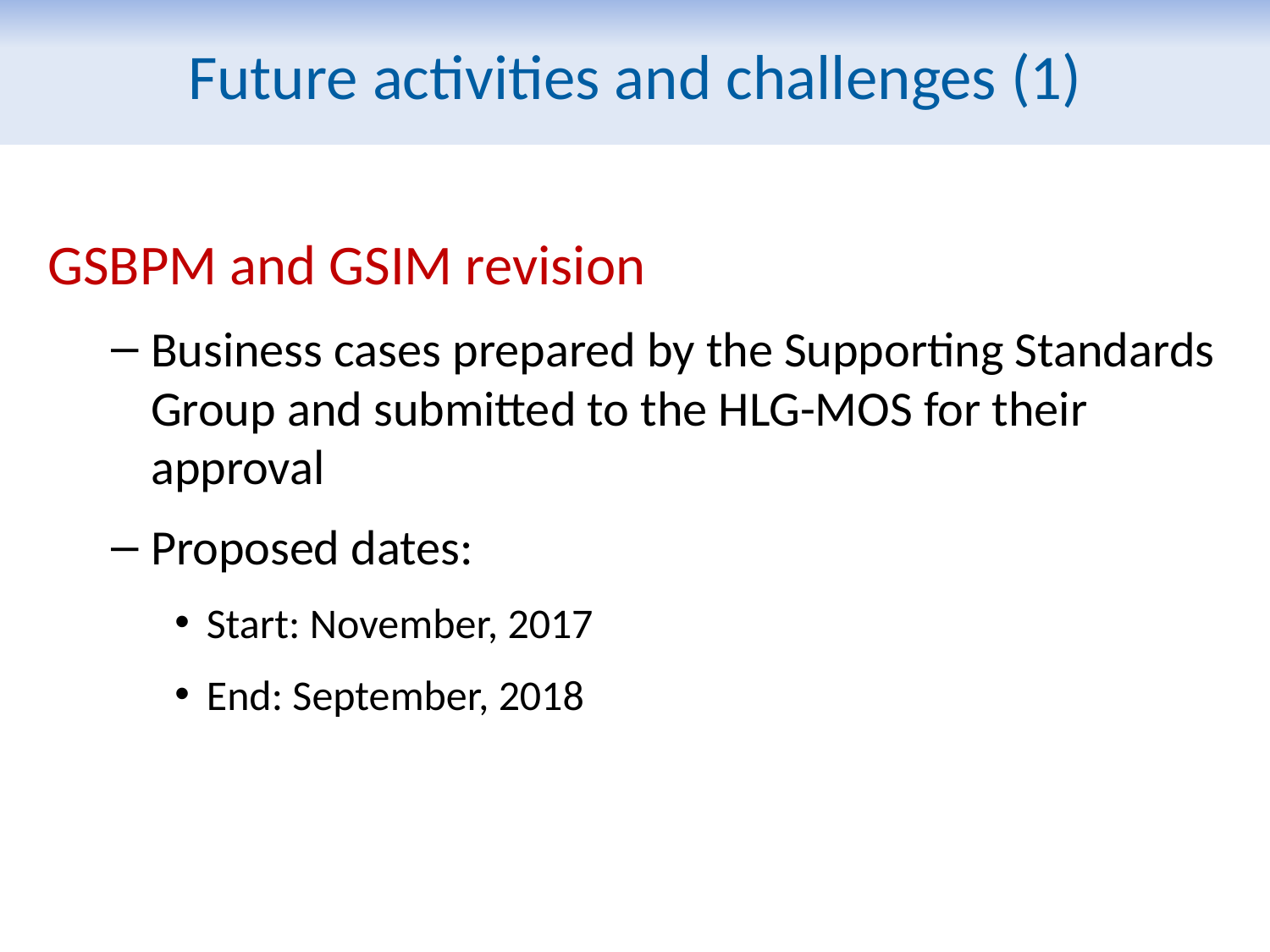

Future activities and challenges (1)

GSBPM and GSIM revision
Business cases prepared by the Supporting Standards Group and submitted to the HLG-MOS for their approval
Proposed dates:
Start: November, 2017
End: September, 2018